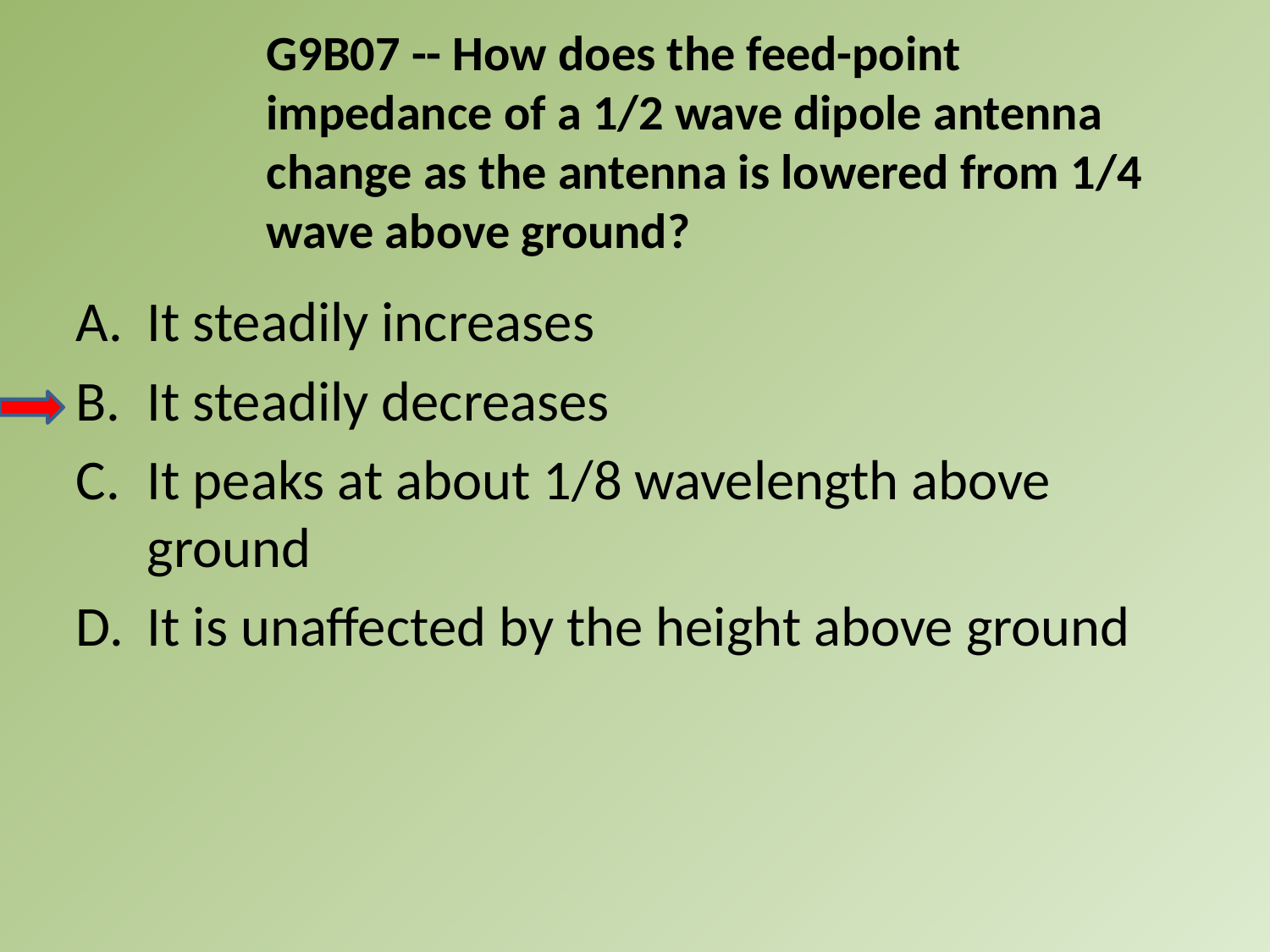

G9B07 -- How does the feed-point impedance of a 1/2 wave dipole antenna change as the antenna is lowered from 1/4 wave above ground?
A.	It steadily increases
B.	It steadily decreases
C.	It peaks at about 1/8 wavelength above ground
D.	It is unaffected by the height above ground